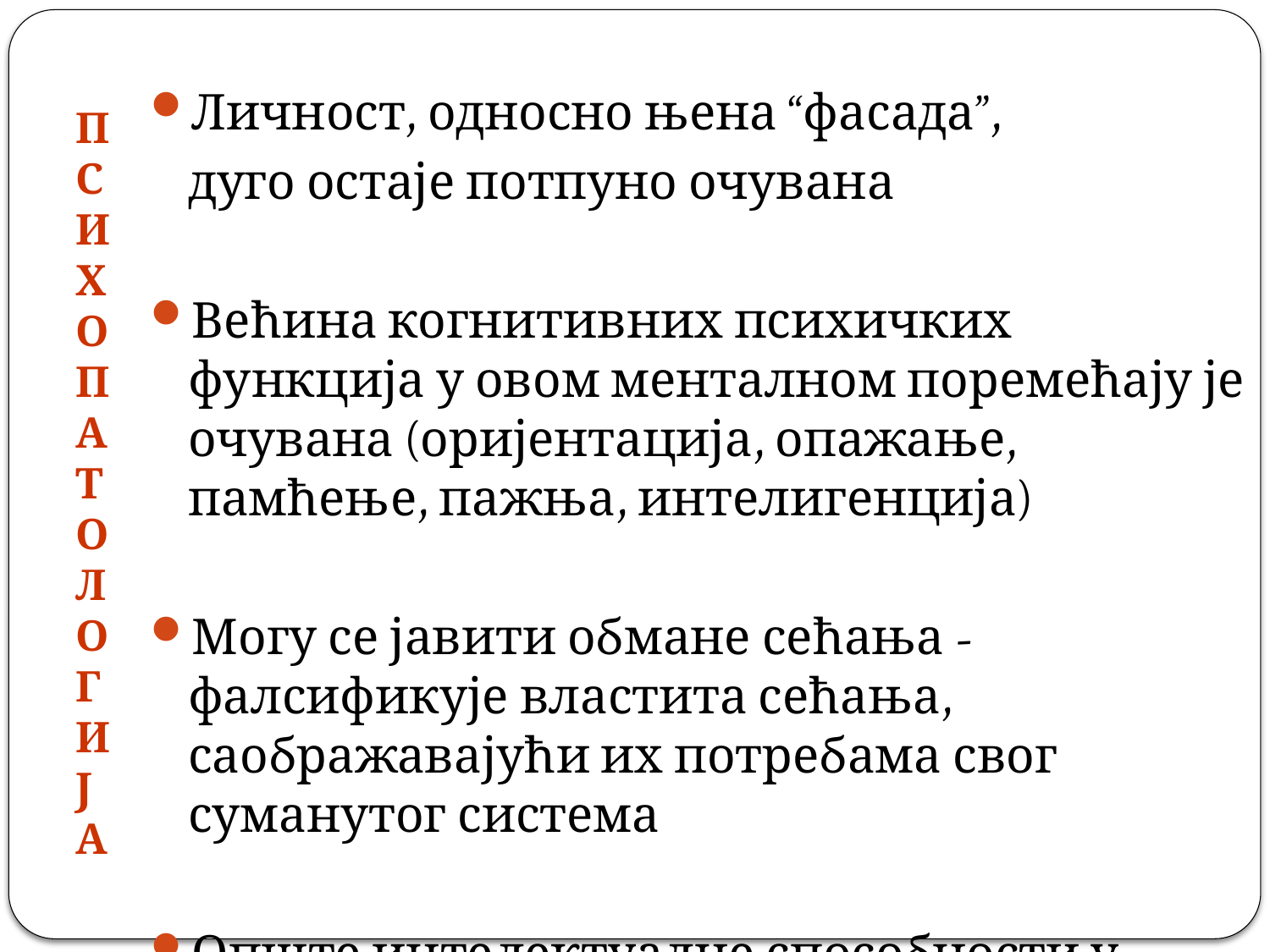

Личност, односно њена “фасада”,
	дуго остаје потпуно очувана

Већина когнитивних психичких функција у овом менталном поремећају је очувана (оријентација, опажање, памћење, пажња, интелигенција)

Могу се јавити обмане сећања - фалсификује властита сећања, саображавајући их потребама свог суманутог система

Опште интелектуалне способности у великом броју су изнад просека
П
С
И
Х
О
П
А
Т
О
Л
О
Г
И
Ј
А